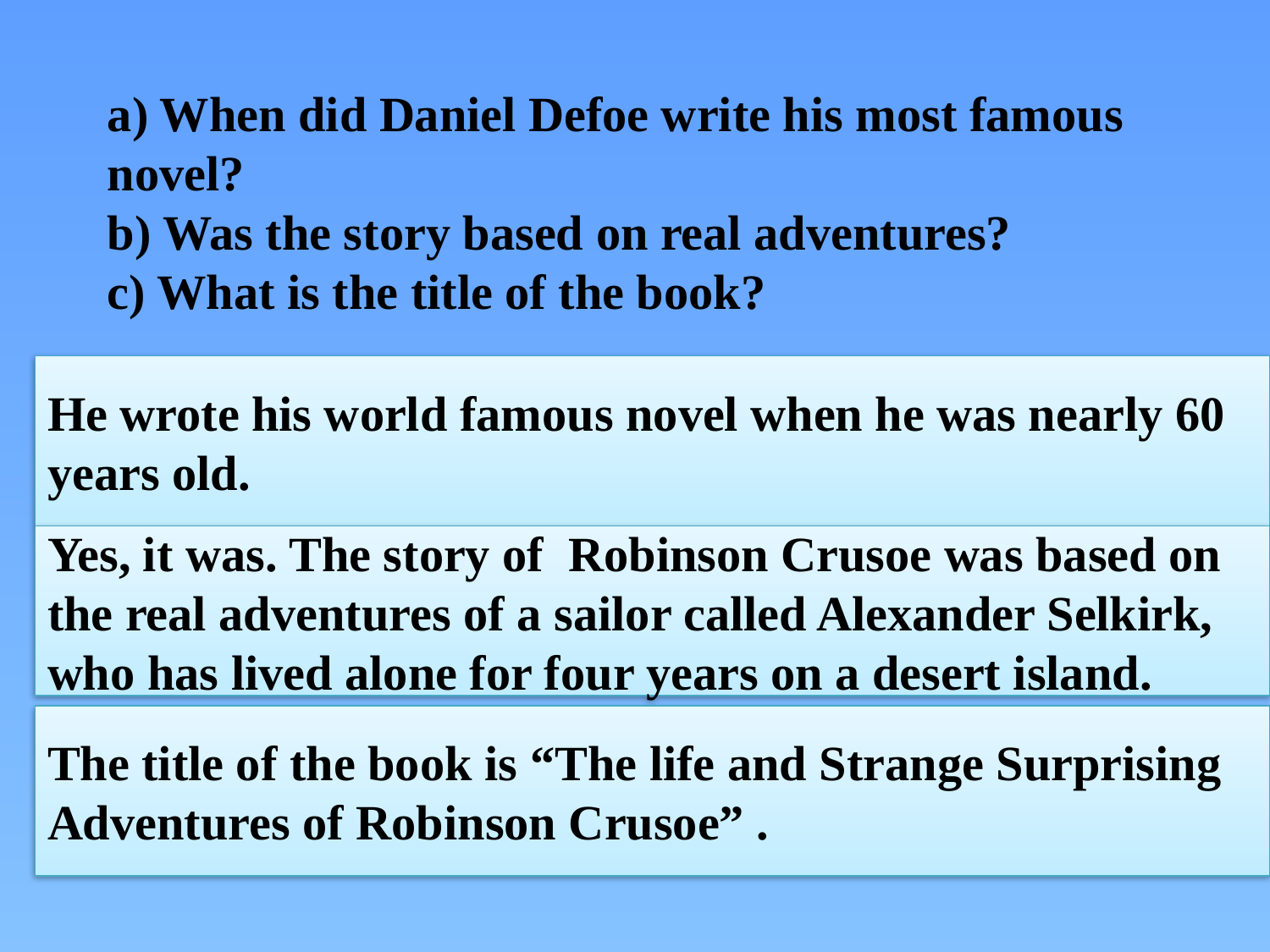

a) When did Daniel Defoe write his most famous  novel?
b) Was the story based on real adventures?
c) What is the title of the book?

He wrote his world famous novel when he was nearly 60 years old.
Yes, it was. The story of  Robinson Crusoe was based on the real adventures of a sailor called Alexander Selkirk, who has lived alone for four years on a desert island.
The title of the book is “The life and Strange Surprising Adventures of Robinson Crusoe” .